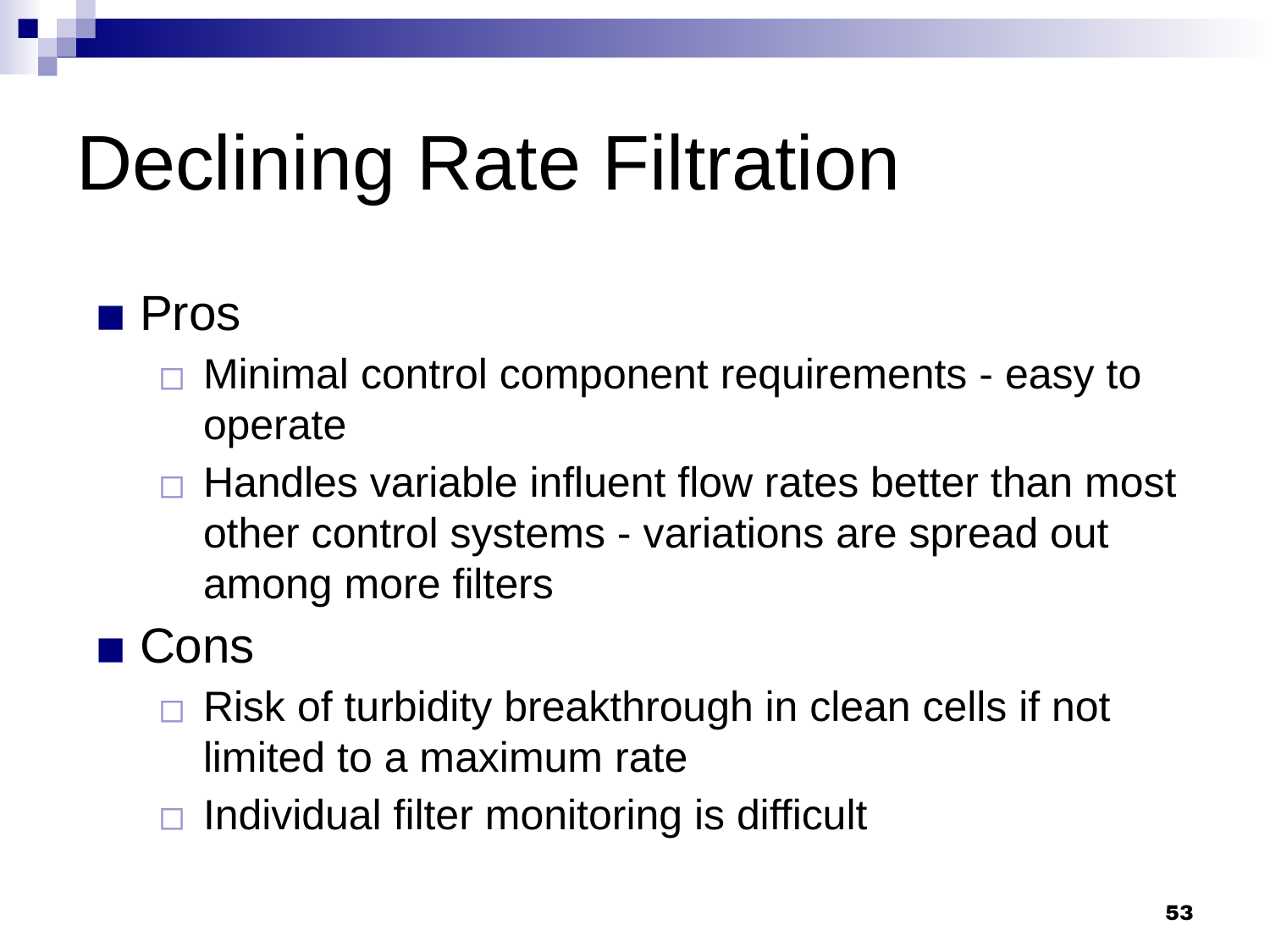

# Declining Rate Filtration
Pros
Minimal control component requirements - easy to operate
Handles variable influent flow rates better than most other control systems - variations are spread out among more filters
Cons
Risk of turbidity breakthrough in clean cells if not limited to a maximum rate
Individual filter monitoring is difficult
53